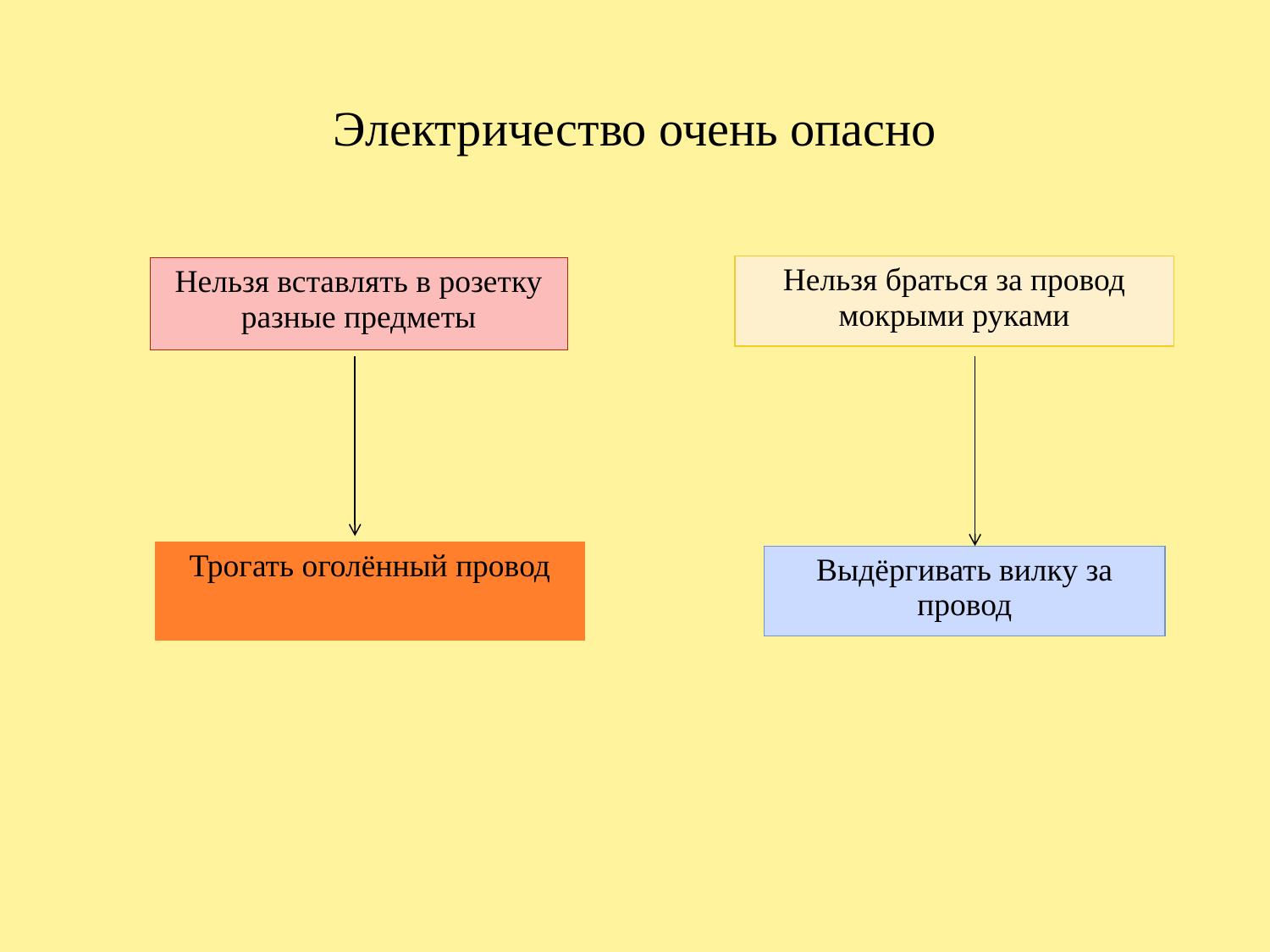

# Электричество очень опасно

| Нельзя браться за провод мокрыми руками |
| --- |
| Нельзя вставлять в розетку разные предметы |
| --- |
|  |
| --- |
| Трогать оголённый провод |
| --- |
| Выдёргивать вилку за провод |
| --- |